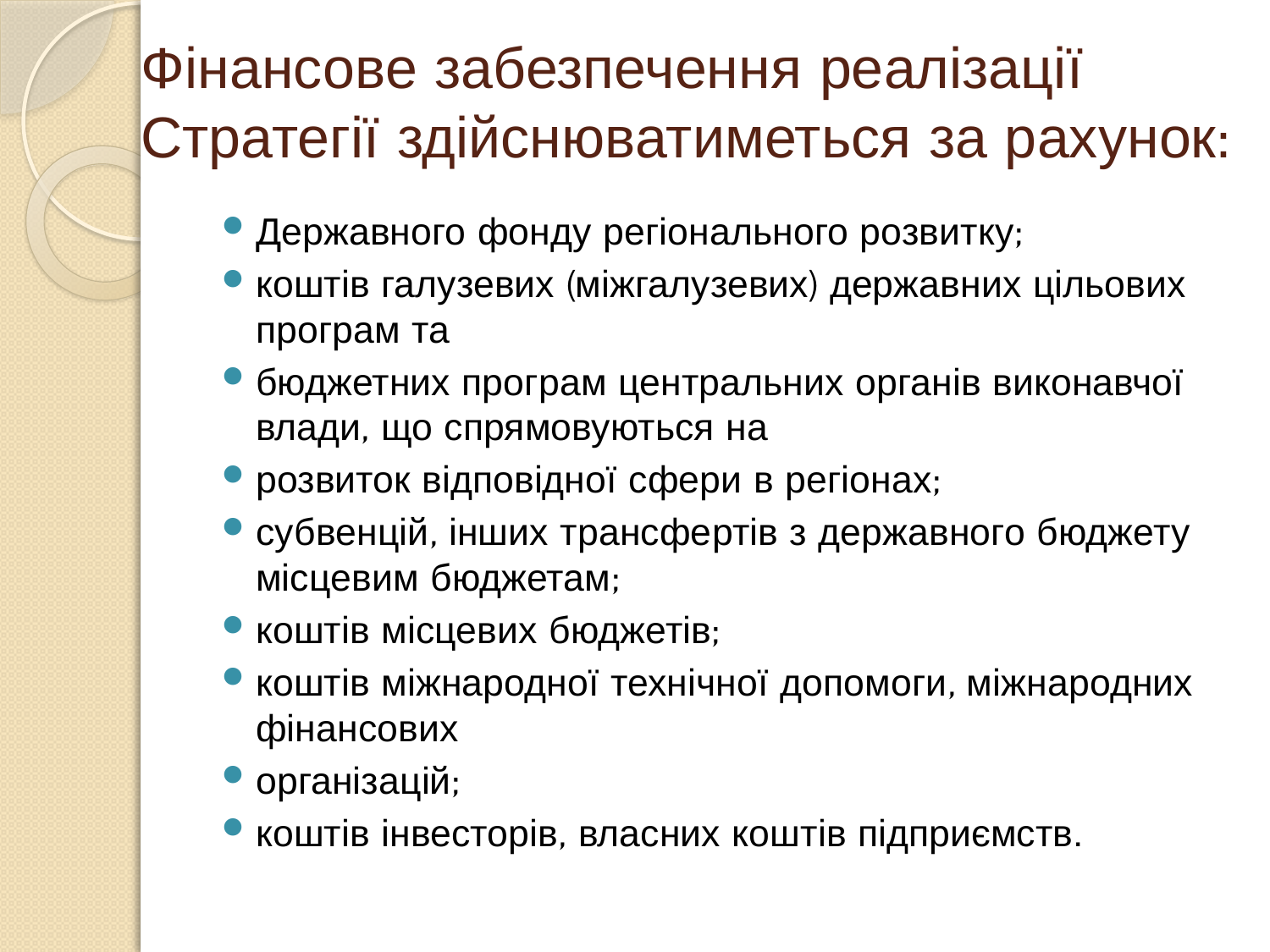

# Фінансове забезпечення реалізації Стратегії здійснюватиметься за рахунок:
Державного фонду регіонального розвитку;
коштів галузевих (міжгалузевих) державних цільових програм та
бюджетних програм центральних органів виконавчої влади, що спрямовуються на
розвиток відповідної сфери в регіонах;
субвенцій, інших трансфертів з державного бюджету місцевим бюджетам;
коштів місцевих бюджетів;
коштів міжнародної технічної допомоги, міжнародних фінансових
організацій;
коштів інвесторів, власних коштів підприємств.